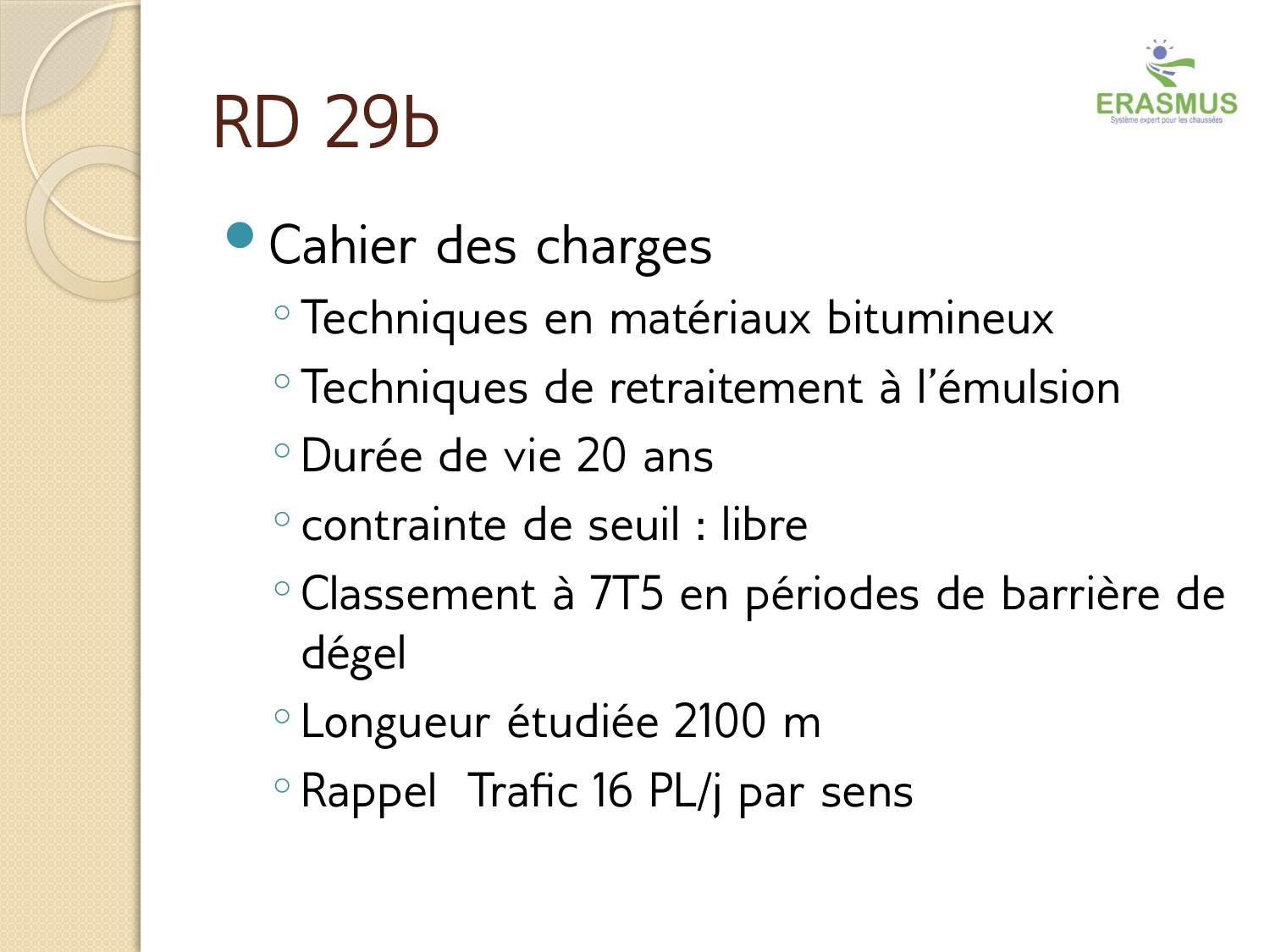

# RD 29b
Cahier des charges
Techniques en matériaux bitumineux
Techniques de retraitement à l’émulsion
Durée de vie 20 ans
contrainte de seuil : libre
Classement à 7T5 en périodes de barrière de dégel
Longueur étudiée 2100 m
Rappel  Trafic 16 PL/j par sens